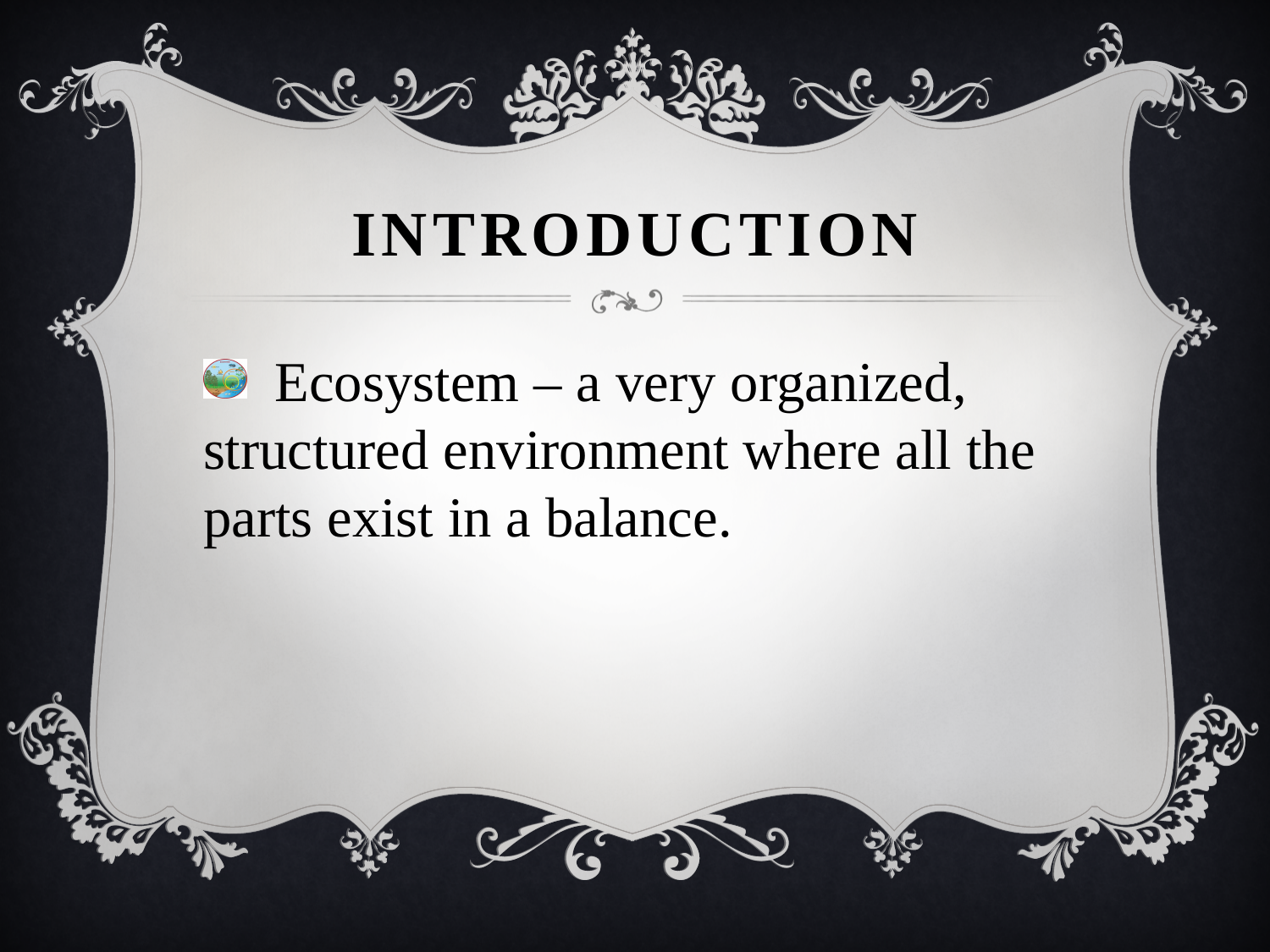

# INTRODUCTION
  Ecosystem – a very organized, structured environment where all the parts exist in a balance.